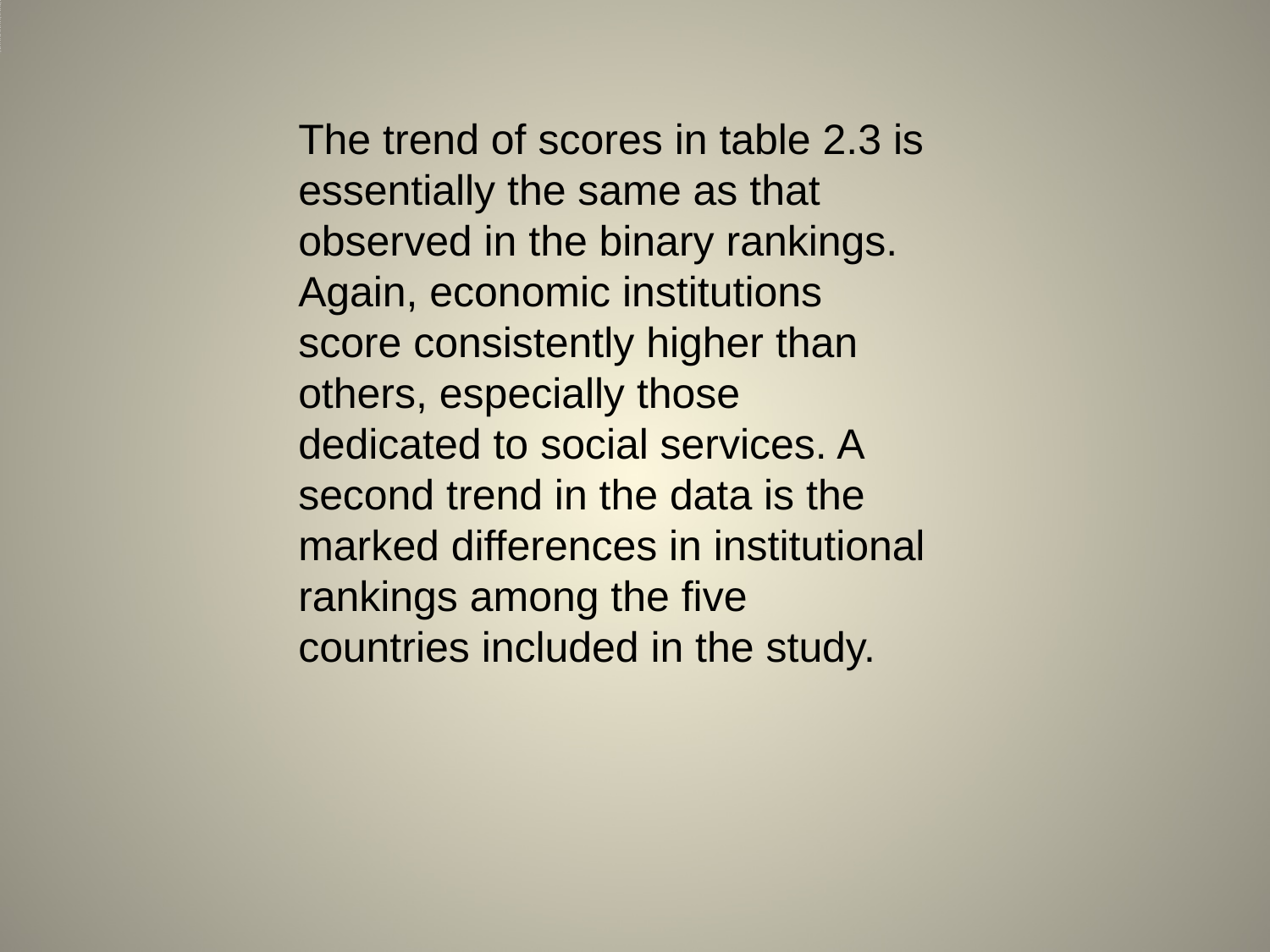

# The trend of scores in table 2.3 is essentially the same as that observed in ...
The trend of scores in table 2.3 is essentially the same as that observed in the binary rankings. Again, economic institutions score consistently higher than others, especially those dedicated to social services. A second trend in the data is the marked differences in institutional rankings among the five countries included in the study.